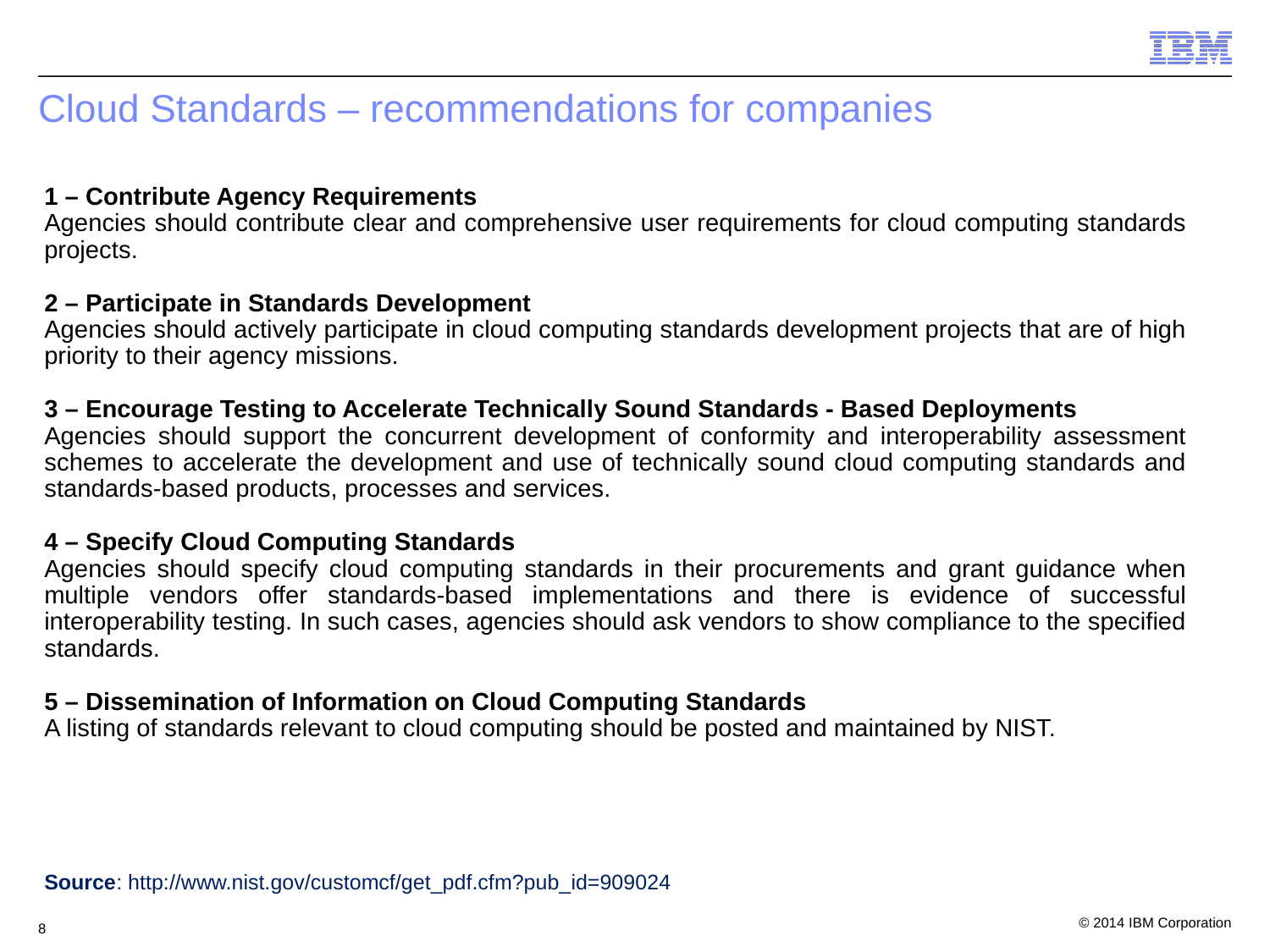

# Cloud Standards – recommendations for companies
1 – Contribute Agency Requirements
Agencies should contribute clear and comprehensive user requirements for cloud computing standards projects.

2 – Participate in Standards Development
Agencies should actively participate in cloud computing standards development projects that are of high priority to their agency missions.

3 – Encourage Testing to Accelerate Technically Sound Standards - Based Deployments
Agencies should support the concurrent development of conformity and interoperability assessment schemes to accelerate the development and use of technically sound cloud computing standards and standards-based products, processes and services.

4 – Specify Cloud Computing Standards
Agencies should specify cloud computing standards in their procurements and grant guidance when multiple vendors offer standards-based implementations and there is evidence of successful interoperability testing. In such cases, agencies should ask vendors to show compliance to the specified standards.

5 – Dissemination of Information on Cloud Computing Standards
A listing of standards relevant to cloud computing should be posted and maintained by NIST.
Source: http://www.nist.gov/customcf/get_pdf.cfm?pub_id=909024
8